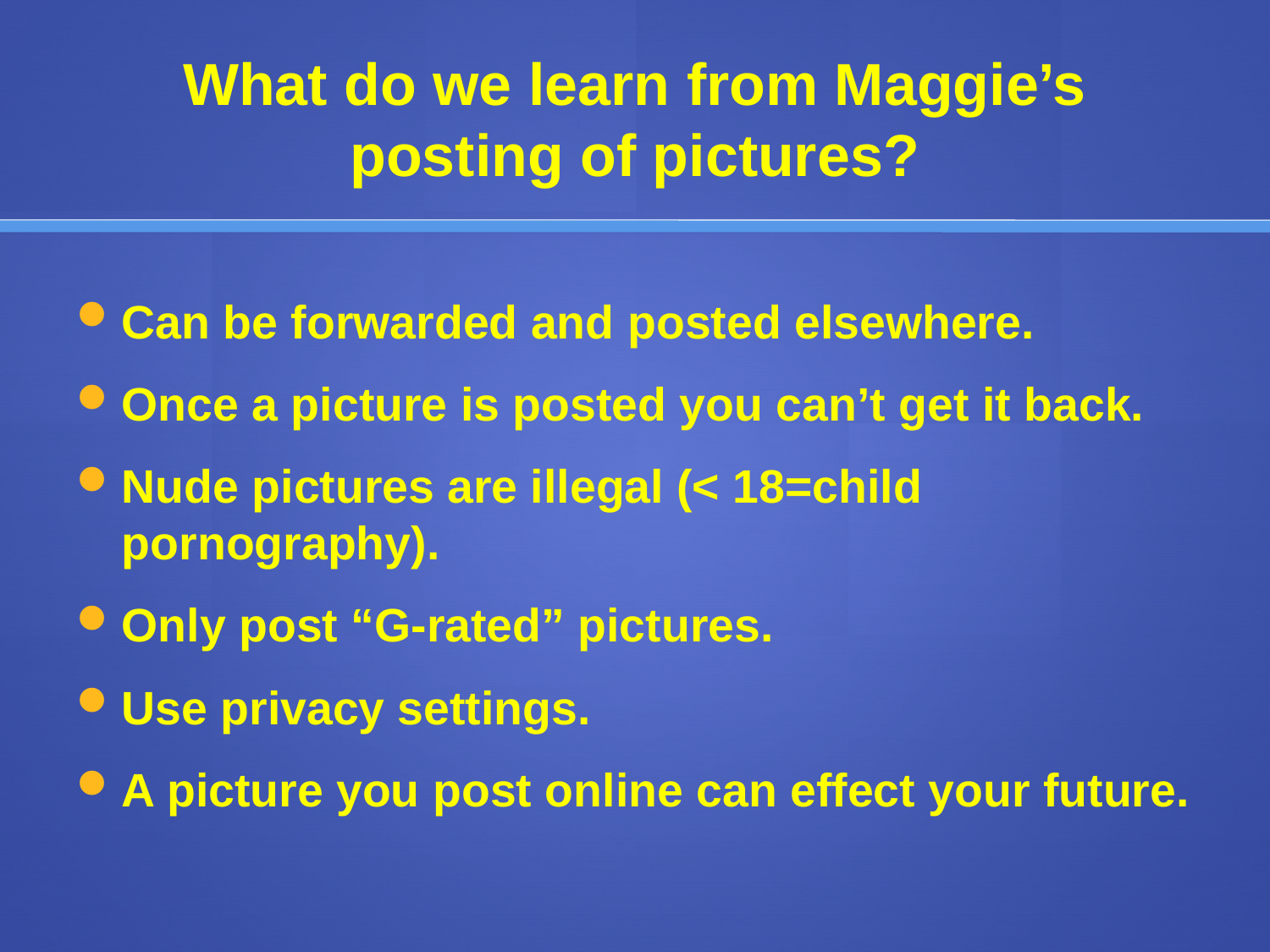

# What do we learn from Maggie’s posting of pictures?
Can be forwarded and posted elsewhere.
Once a picture is posted you can’t get it back.
Nude pictures are illegal (< 18=child pornography).
Only post “G-rated” pictures.
Use privacy settings.
A picture you post online can effect your future.